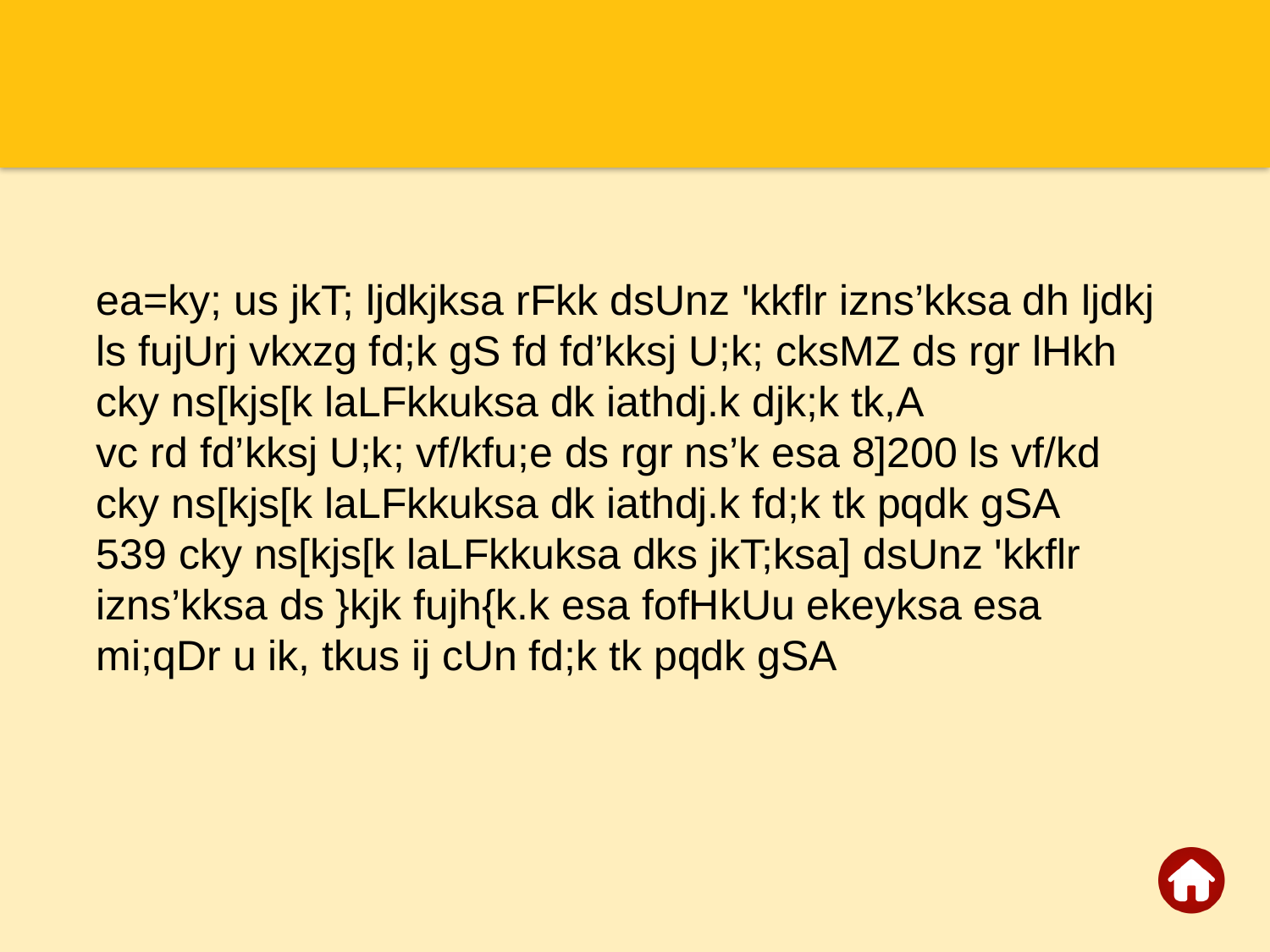

ea=ky; us jkT; ljdkjksa rFkk dsUnz 'kkflr izns’kksa dh ljdkj ls fujUrj vkxzg fd;k gS fd fd’kksj U;k; cksMZ ds rgr lHkh cky ns[kjs[k laLFkkuksa dk iathdj.k djk;k tk,A
vc rd fd’kksj U;k; vf/kfu;e ds rgr ns’k esa 8]200 ls vf/kd cky ns[kjs[k laLFkkuksa dk iathdj.k fd;k tk pqdk gSA
539 cky ns[kjs[k laLFkkuksa dks jkT;ksa] dsUnz 'kkflr izns’kksa ds }kjk fujh{k.k esa fofHkUu ekeyksa esa mi;qDr u ik, tkus ij cUn fd;k tk pqdk gSA